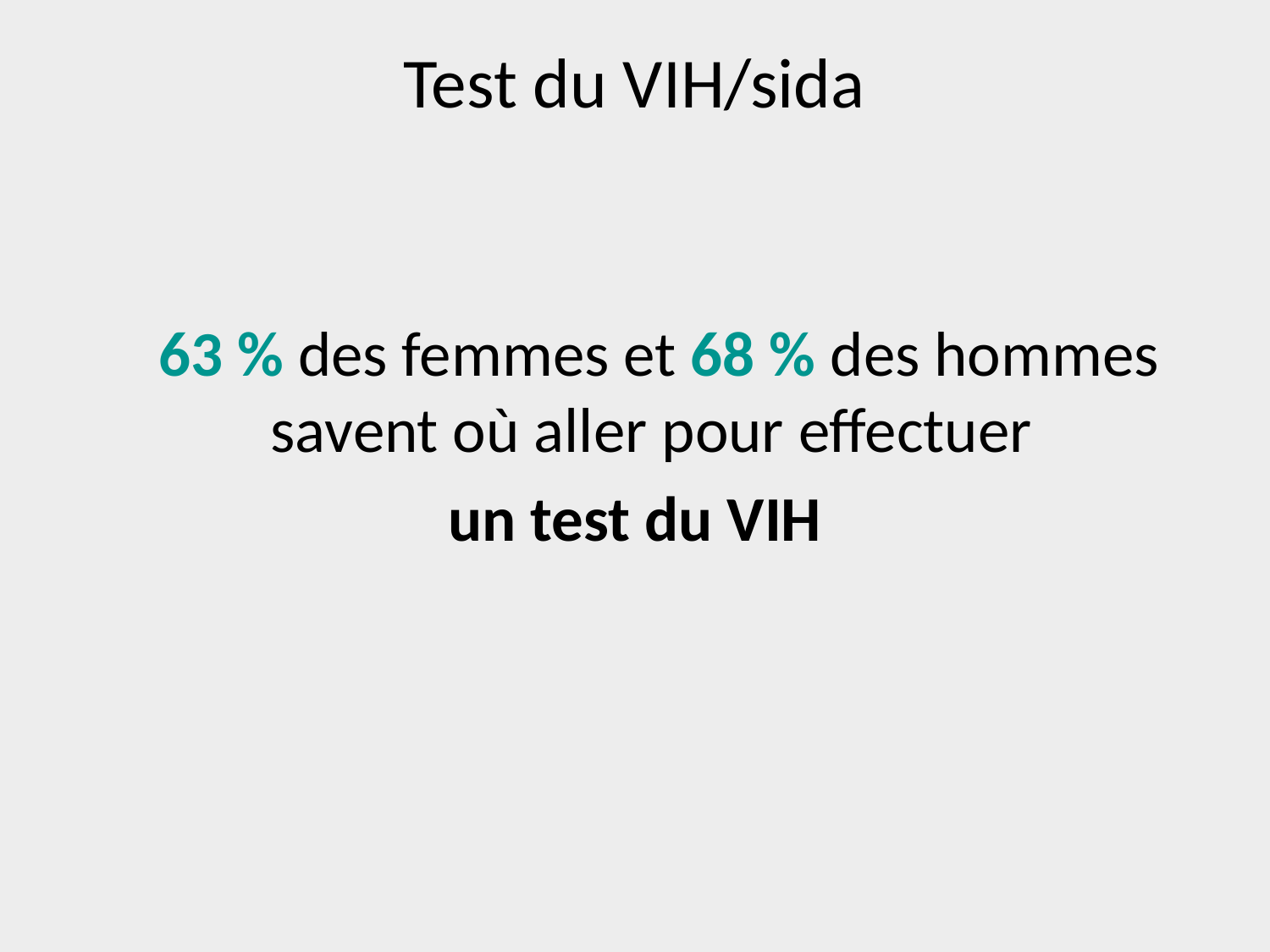

# Test du VIH/sida
	63 % des femmes et 68 % des hommes savent où aller pour effectuer
un test du VIH